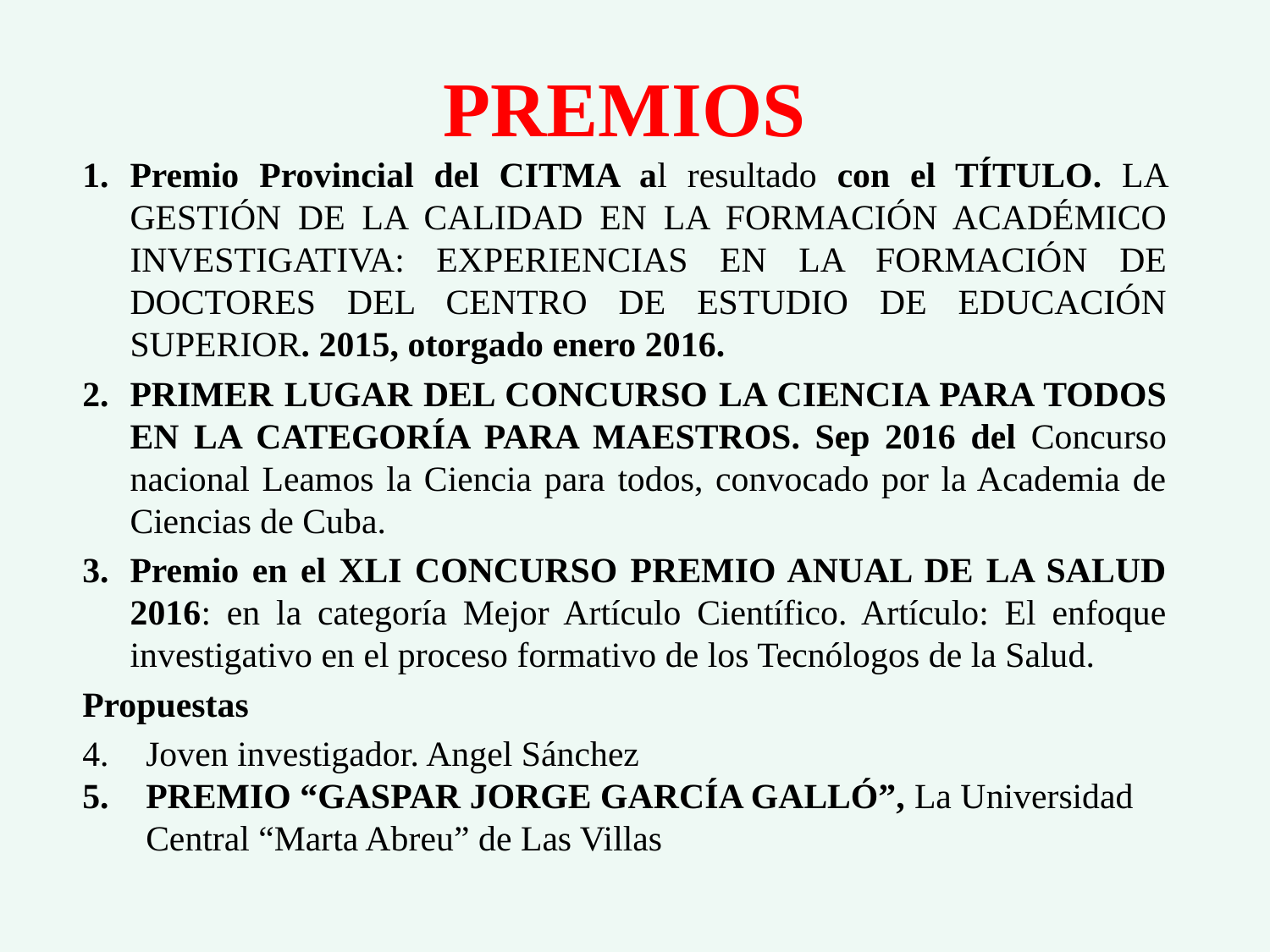

# PREMIOS
Premio Provincial del CITMA al resultado con el TÍTULO. LA GESTIÓN DE LA CALIDAD EN LA FORMACIÓN ACADÉMICO INVESTIGATIVA: EXPERIENCIAS EN LA FORMACIÓN DE DOCTORES DEL CENTRO DE ESTUDIO DE EDUCACIÓN SUPERIOR. 2015, otorgado enero 2016.
PRIMER LUGAR DEL CONCURSO LA CIENCIA PARA TODOS EN LA CATEGORÍA PARA MAESTROS. Sep 2016 del Concurso nacional Leamos la Ciencia para todos, convocado por la Academia de Ciencias de Cuba.
Premio en el XLI CONCURSO PREMIO ANUAL DE LA SALUD 2016: en la categoría Mejor Artículo Científico. Artículo: El enfoque investigativo en el proceso formativo de los Tecnólogos de la Salud.
Propuestas
Joven investigador. Angel Sánchez
PREMIO “GASPAR JORGE GARCÍA GALLÓ”, La Universidad Central “Marta Abreu” de Las Villas